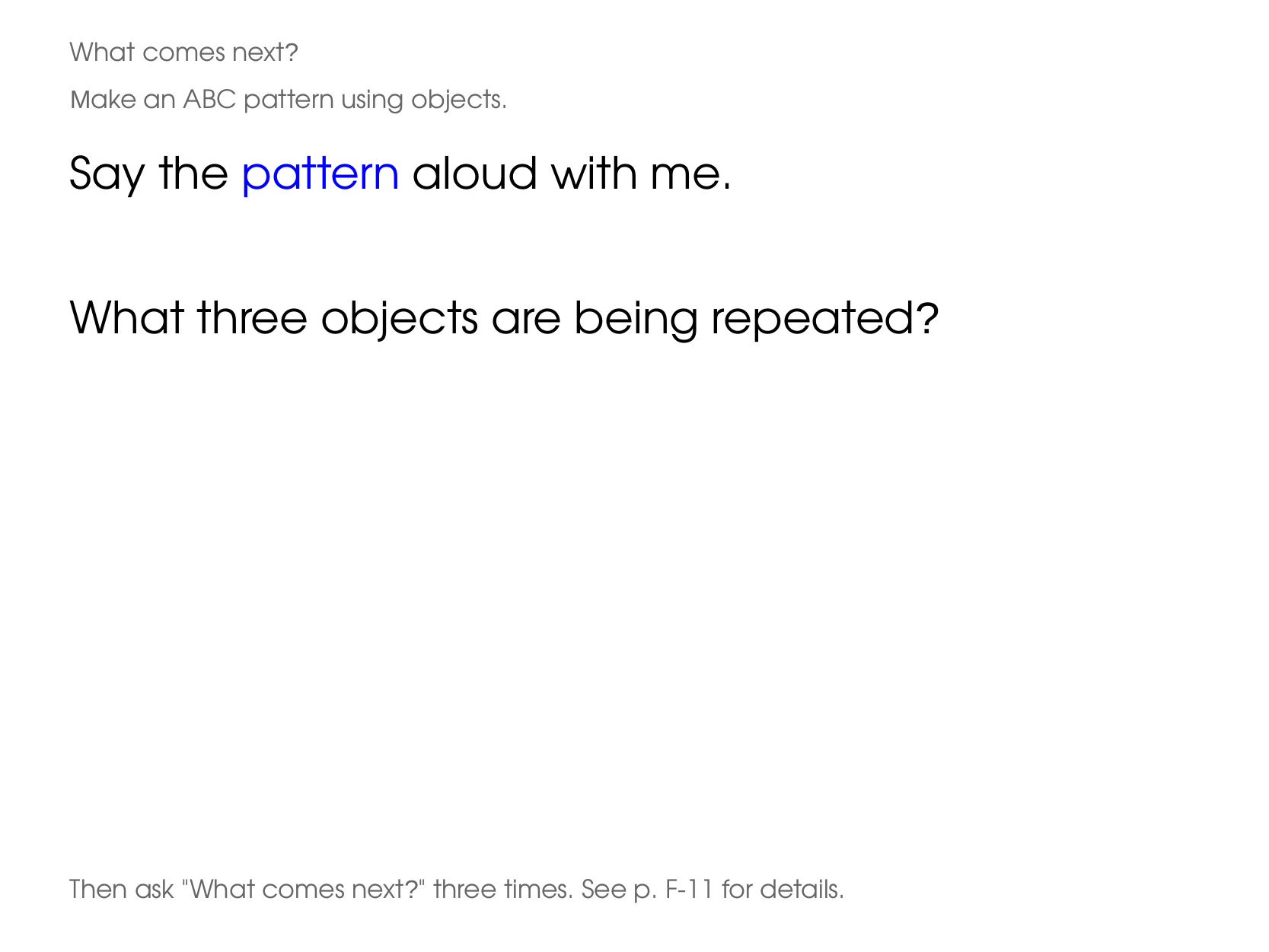

What comes next?
Make an ABC pattern using objects.
Say the pattern aloud with me.
What three objects are being repeated?
Then ask "What comes next?" three times. See p. F-11 for details.